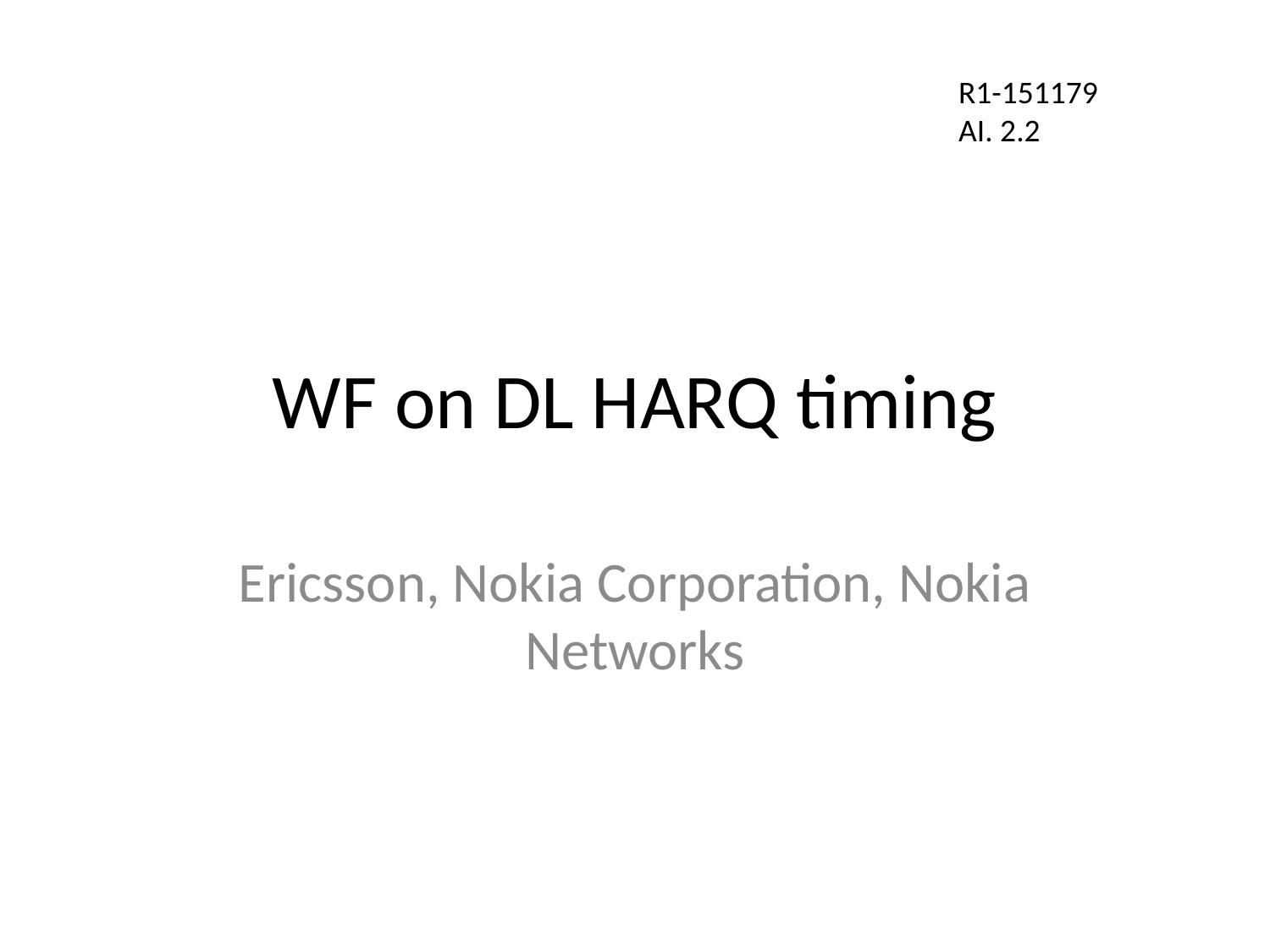

R1-151179
AI. 2.2
# WF on DL HARQ timing
Ericsson, Nokia Corporation, Nokia Networks